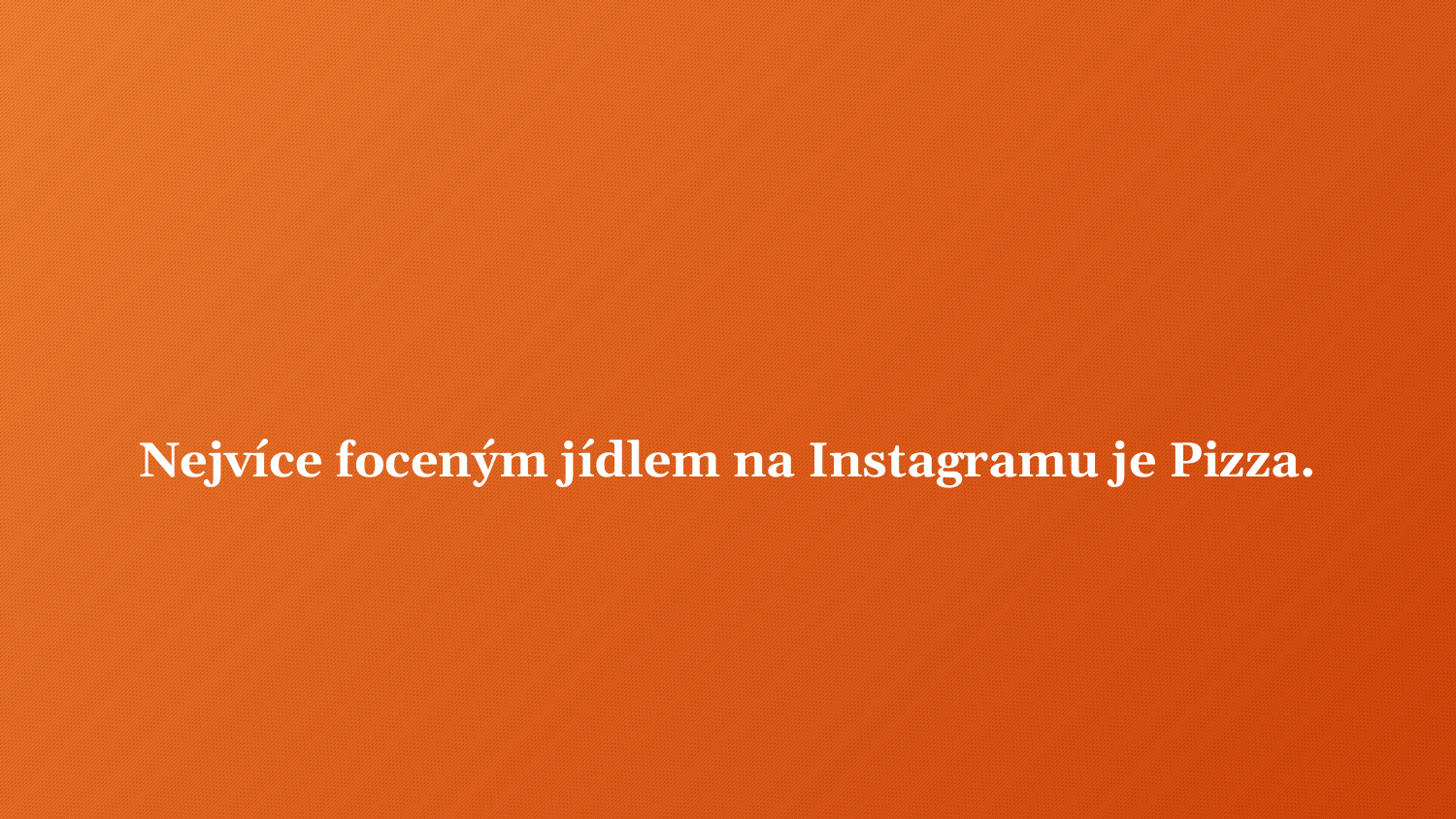

# Nejvíce foceným jídlem na Instagramu je Pizza.